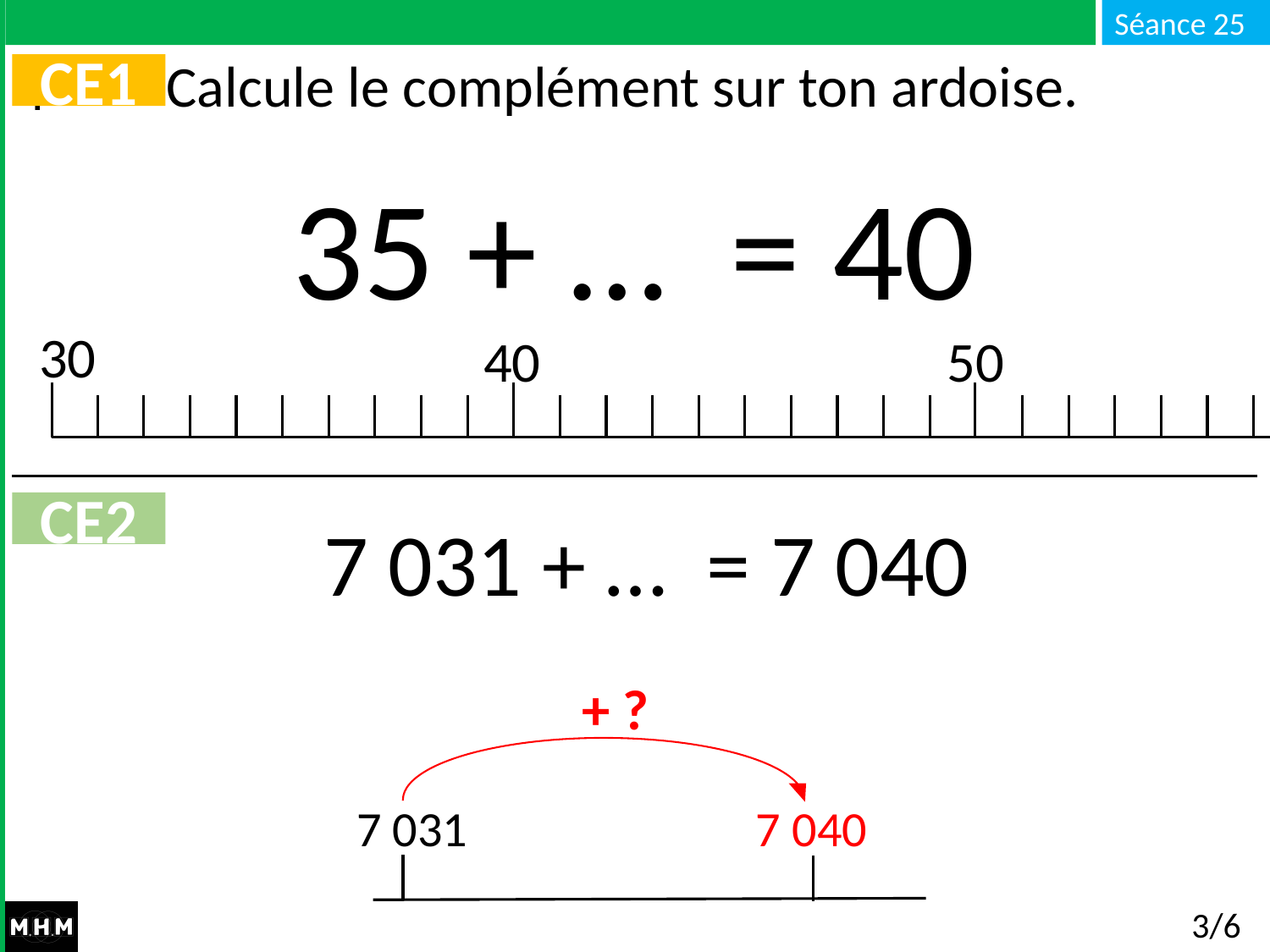

# Calcule le complément sur ton ardoise.
CE1
 35 + …  = 40
30
50
40
CE2
7 031 + …  = 7 040
+ ?

7 031
7 040
3/6